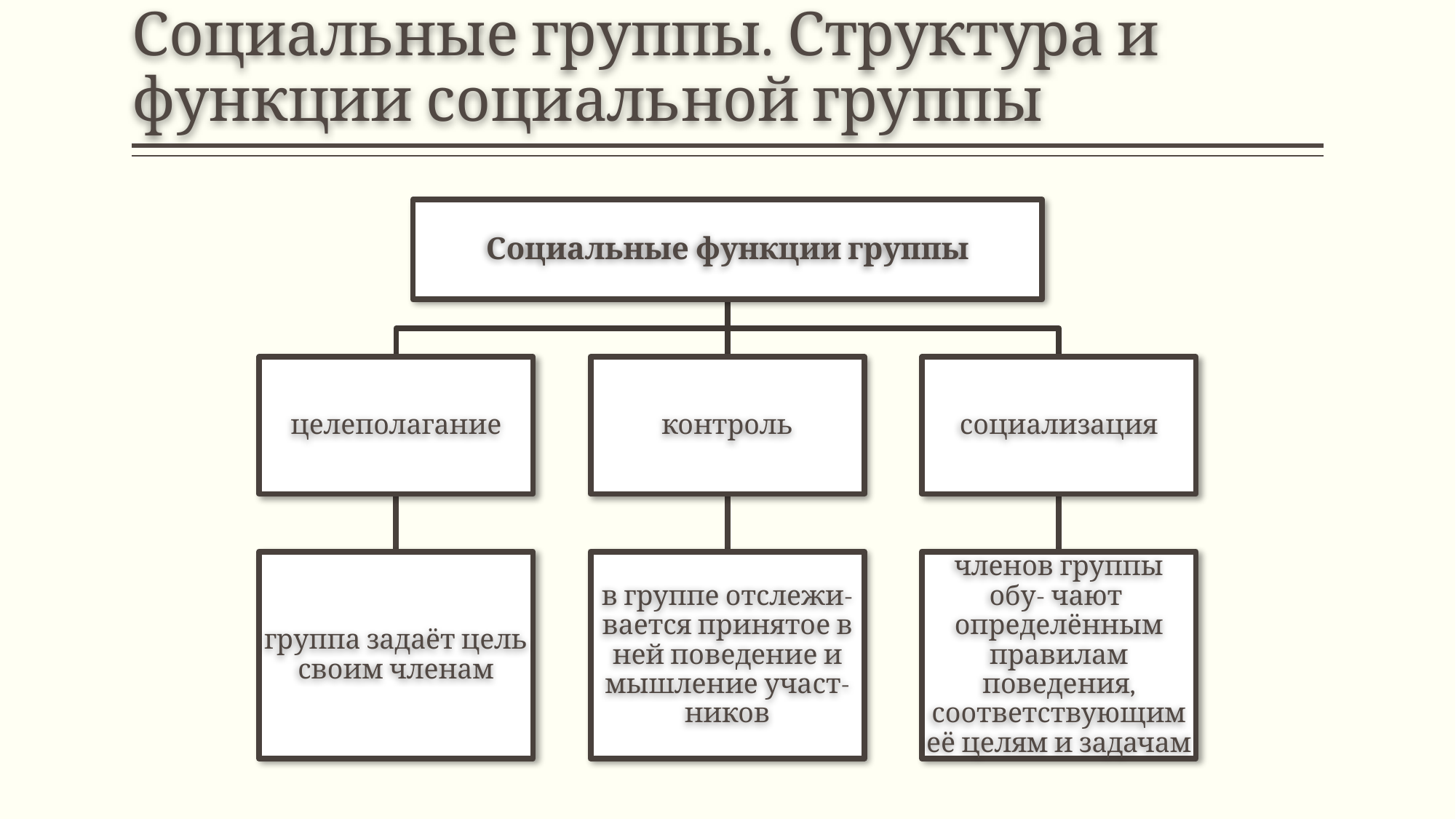

# Социальные группы. Структура и функции социальной группы

Социальные функции группы

целеполагание

контроль

социализация

группа задаёт цель своим членам

в группе отслежи- вается принятое в ней поведение и мышление участ- ников

членов группы обу- чают  определённым правилам поведения, соответствующим её целям и задачам